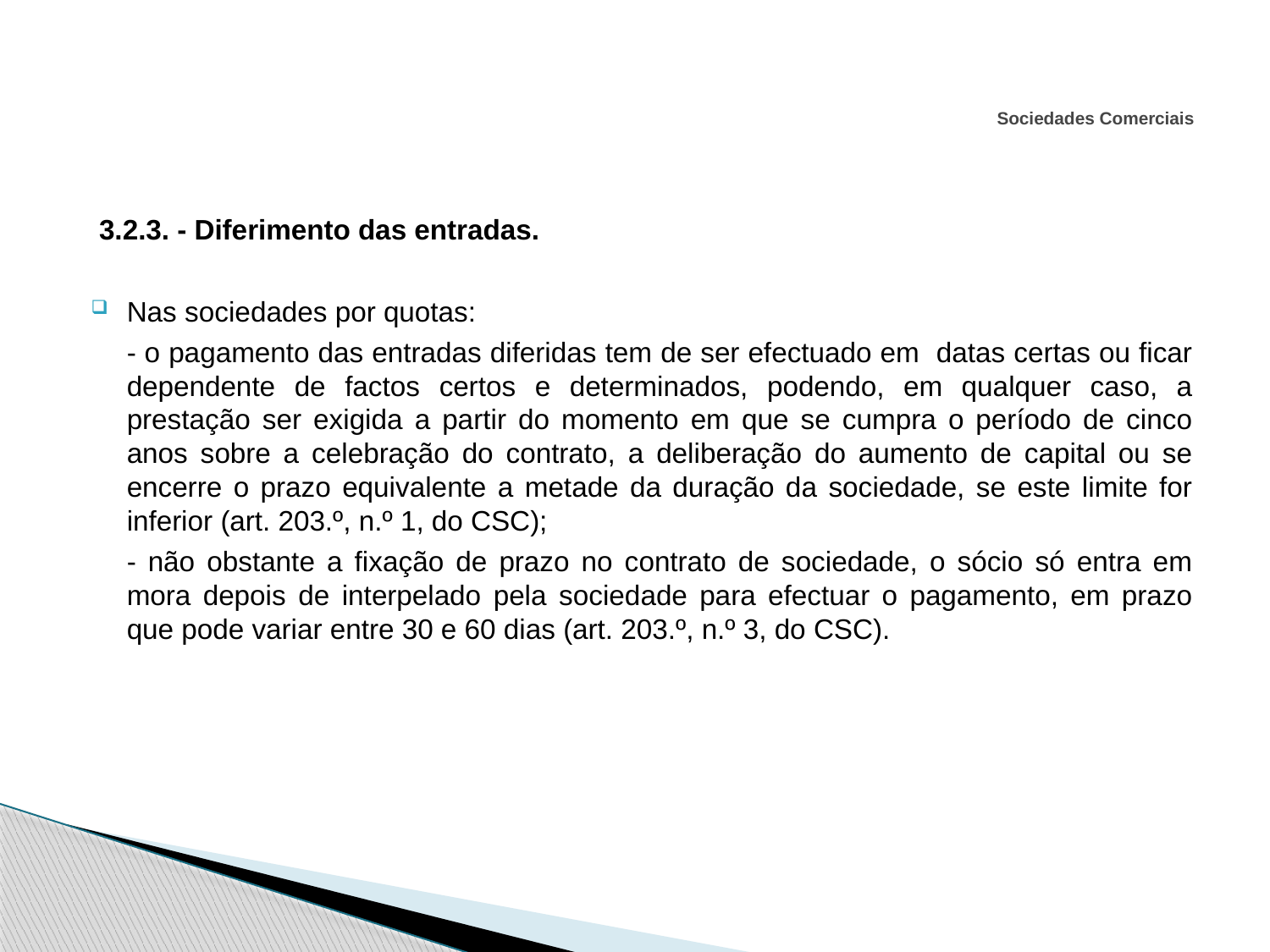

# Sociedades Comerciais
 3.2.3. - Diferimento das entradas.

Nas sociedades por quotas:
	- o pagamento das entradas diferidas tem de ser efectuado em  datas certas ou ficar dependente de factos certos e determinados, podendo, em qualquer caso, a prestação ser exigida a partir do momento em que se cumpra o período de cinco anos sobre a celebração do contrato, a deliberação do aumento de capital ou se encerre o prazo equivalente a metade da duração da sociedade, se este limite for inferior (art. 203.º, n.º 1, do CSC);
	- não obstante a fixação de prazo no contrato de sociedade, o sócio só entra em mora depois de interpelado pela sociedade para efectuar o pagamento, em prazo que pode variar entre 30 e 60 dias (art. 203.º, n.º 3, do CSC).